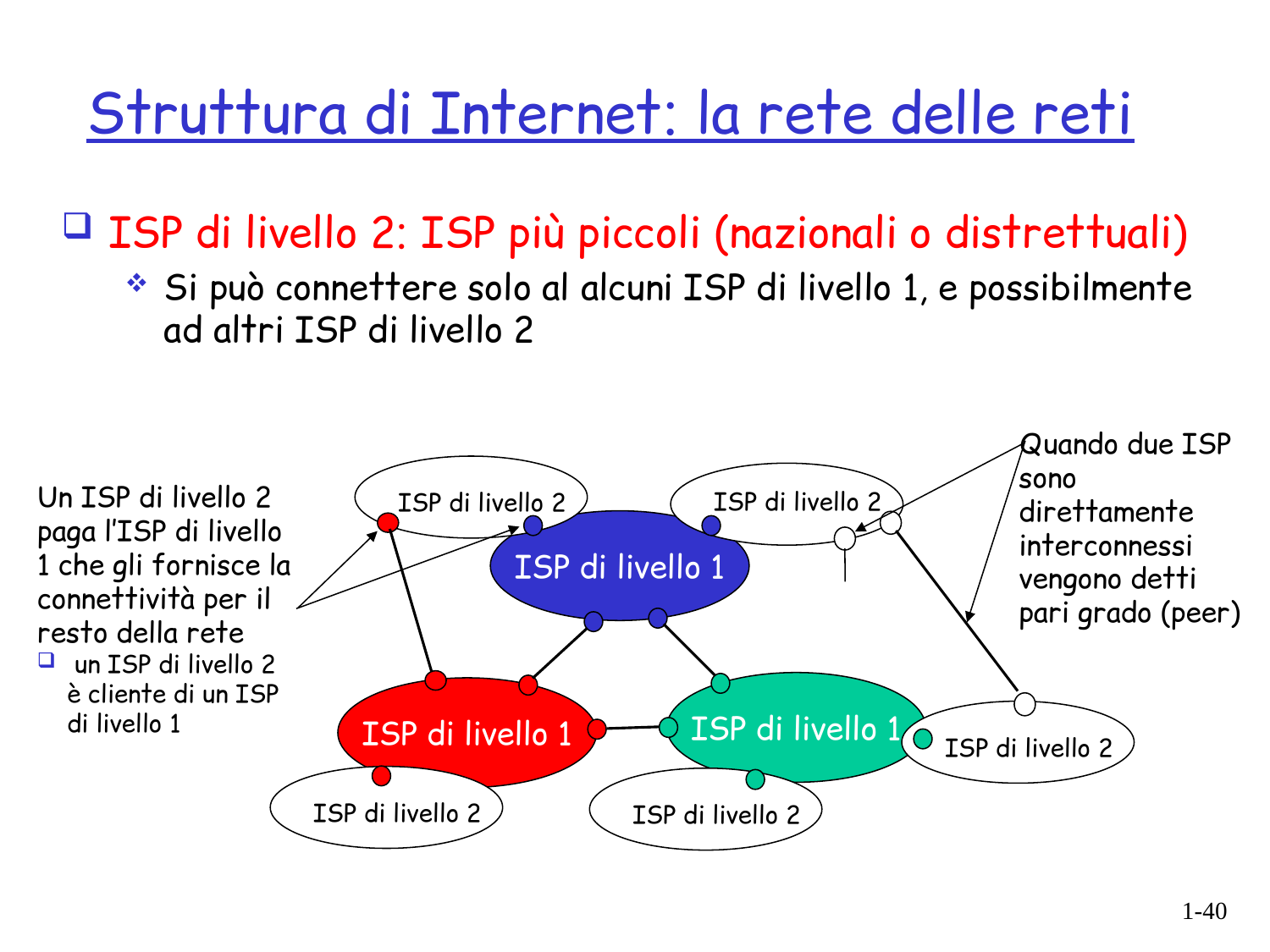

# Struttura di Internet: la rete delle reti
ISP di livello 2: ISP più piccoli (nazionali o distrettuali)
Si può connettere solo al alcuni ISP di livello 1, e possibilmente ad altri ISP di livello 2
Quando due ISP sono direttamente interconnessi vengono detti pari grado (peer)‏

ISP di livello 2

ISP di livello 2

ISP di livello 2

ISP di livello 2

ISP di livello 2
Un ISP di livello 2 paga l’ISP di livello 1 che gli fornisce la connettività per il resto della rete
 un ISP di livello 2 è cliente di un ISP di livello 1

ISP di livello 1

ISP di livello 1

ISP di livello 1

1-40